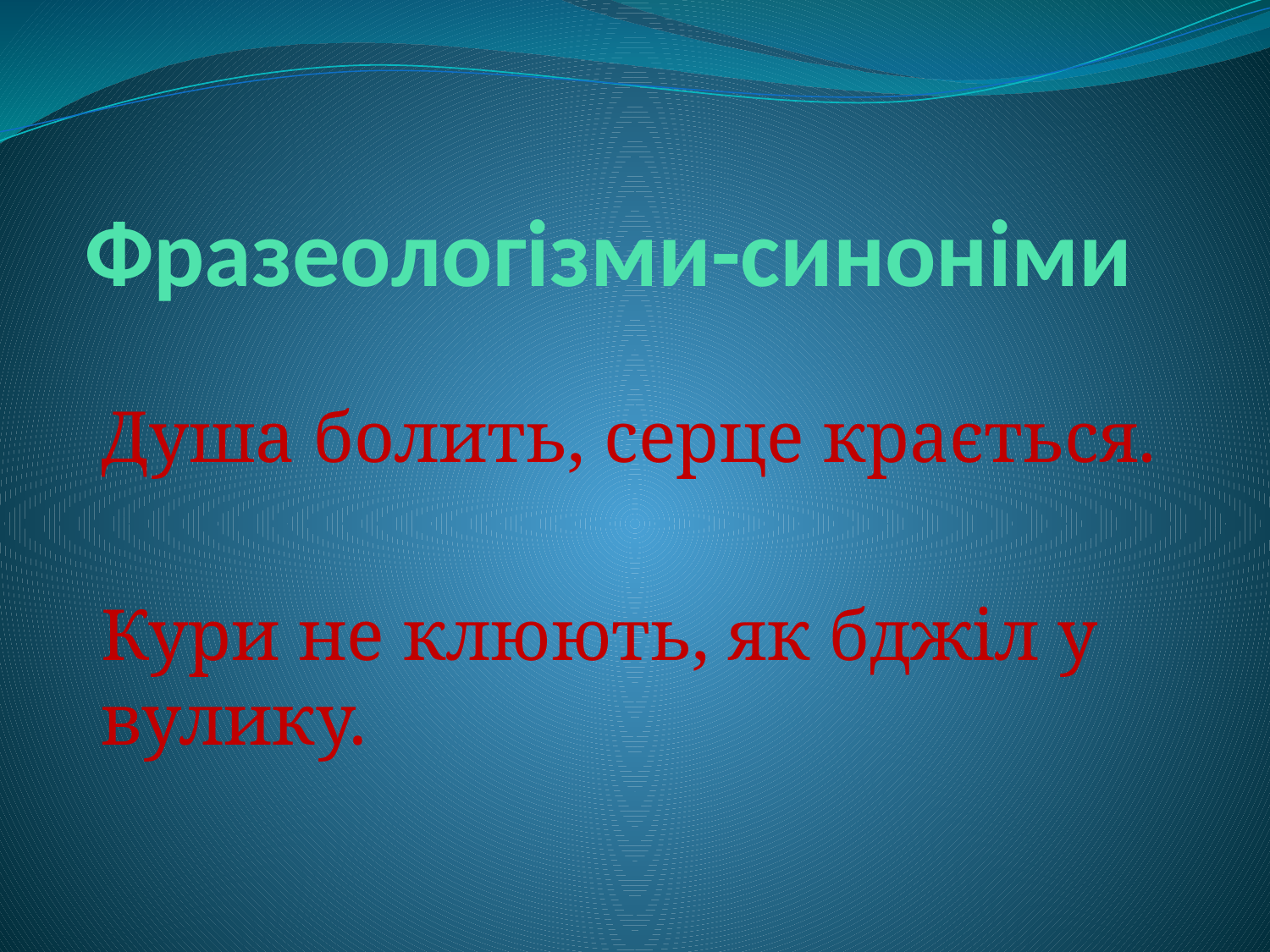

# Фразеологізми-синоніми
Душа болить, серце крається.

Кури не клюють, як бджіл у вулику.